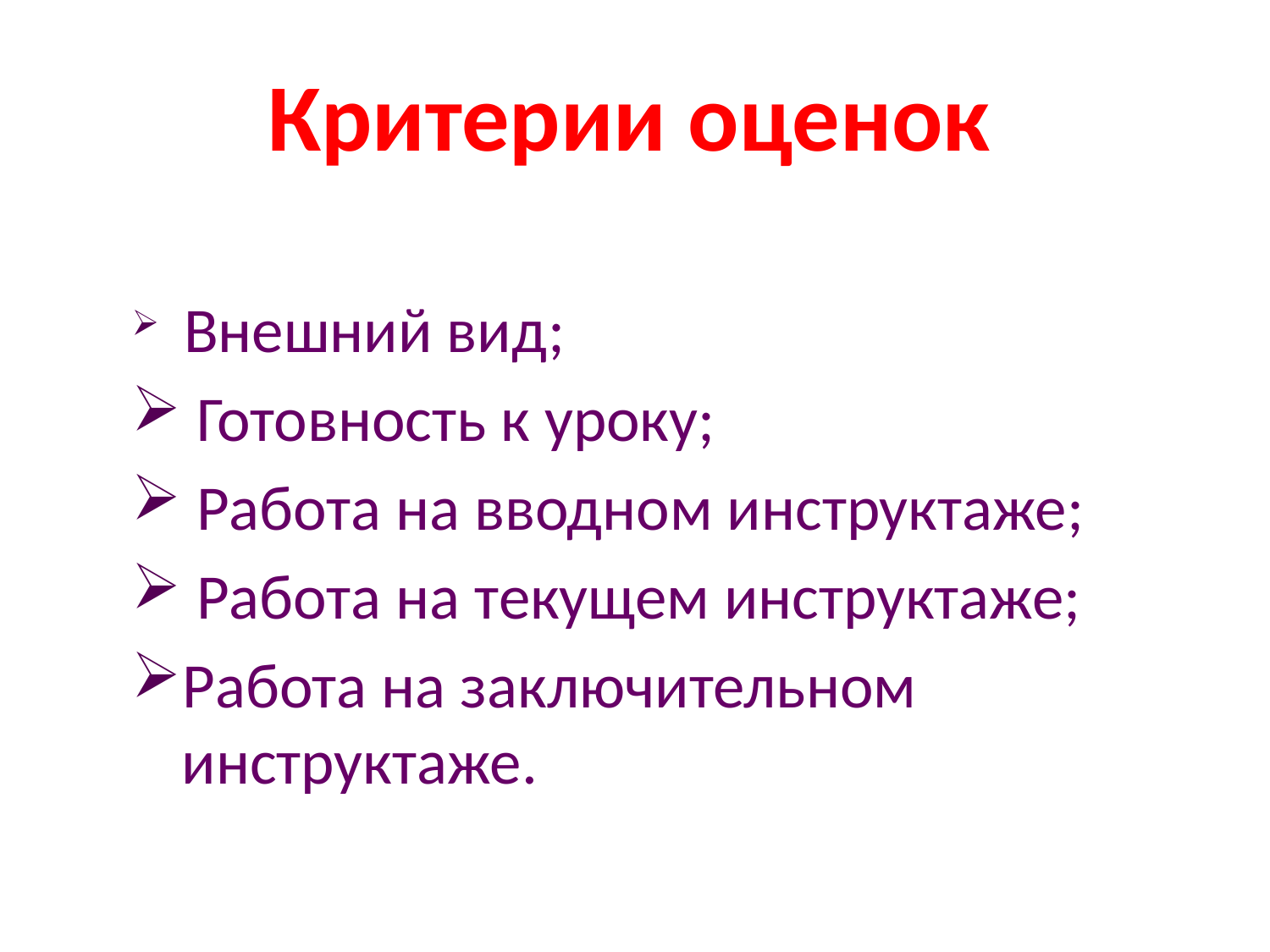

# Критерии оценок
   Внешний вид;
 Готовность к уроку;
 Работа на вводном инструктаже;
 Работа на текущем инструктаже;
Работа на заключительном     инструктаже.